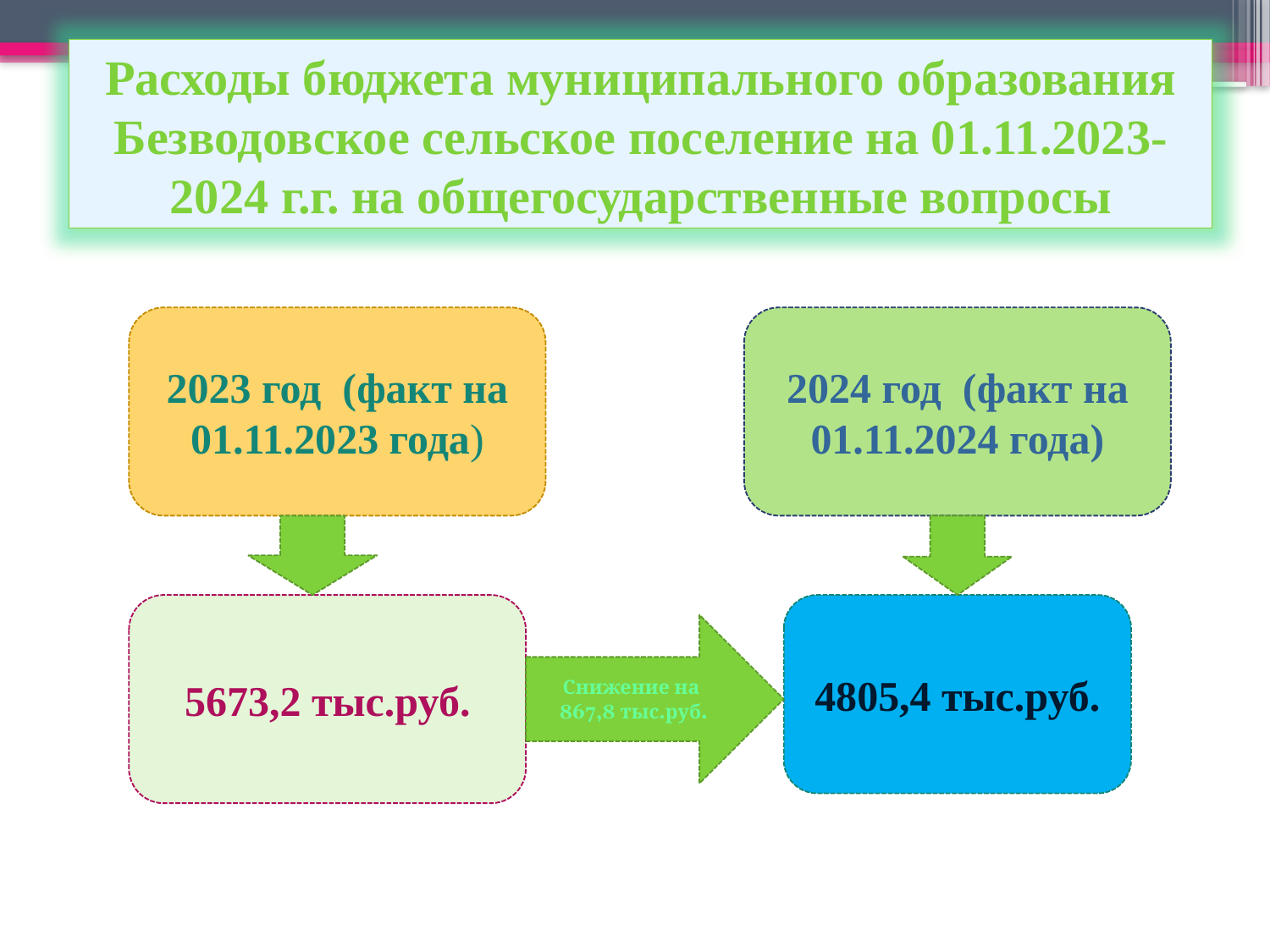

Расходы бюджета муниципального образования Безводовское сельское поселение на 01.11.2023-2024 г.г. на общегосударственные вопросы
2023 год  (факт на 01.11.2023 года)
2024 год  (факт на 01.11.2024 года)

5673,2 тыс.руб.
4805,4 тыс.руб.
Снижение на  867,8 тыс.руб.